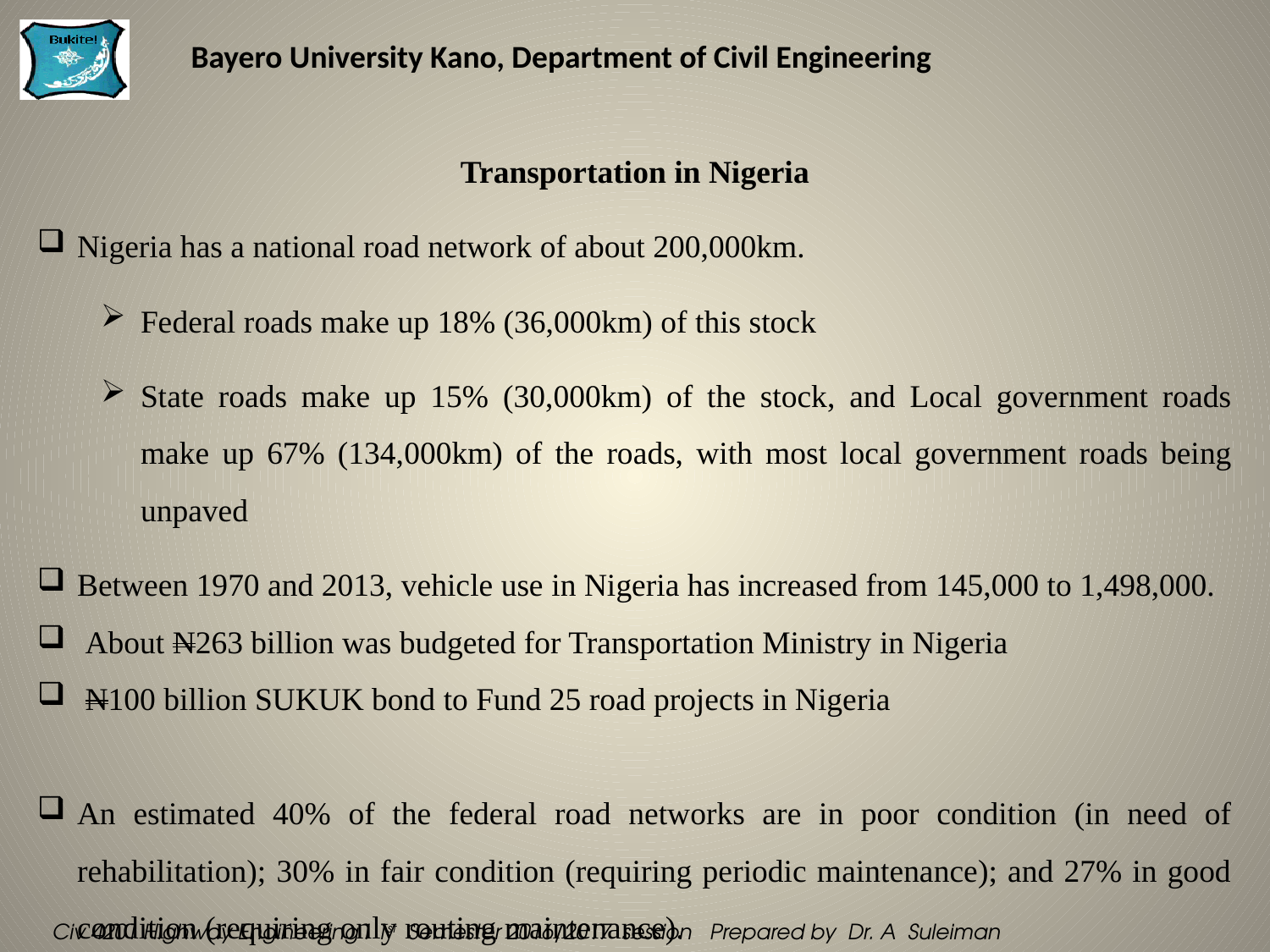

Transportation in Nigeria
Nigeria has a national road network of about 200,000km.
Federal roads make up 18% (36,000km) of this stock
State roads make up 15% (30,000km) of the stock, and Local government roads make up 67% (134,000km) of the roads, with most local government roads being unpaved
Between 1970 and 2013, vehicle use in Nigeria has increased from 145,000 to 1,498,000.
 About N263 billion was budgeted for Transportation Ministry in Nigeria
 N100 billion SUKUK bond to Fund 25 road projects in Nigeria

An estimated 40% of the federal road networks are in poor condition (in need of rehabilitation); 30% in fair condition (requiring periodic maintenance); and 27% in good condition (requiring only routing maintenance).